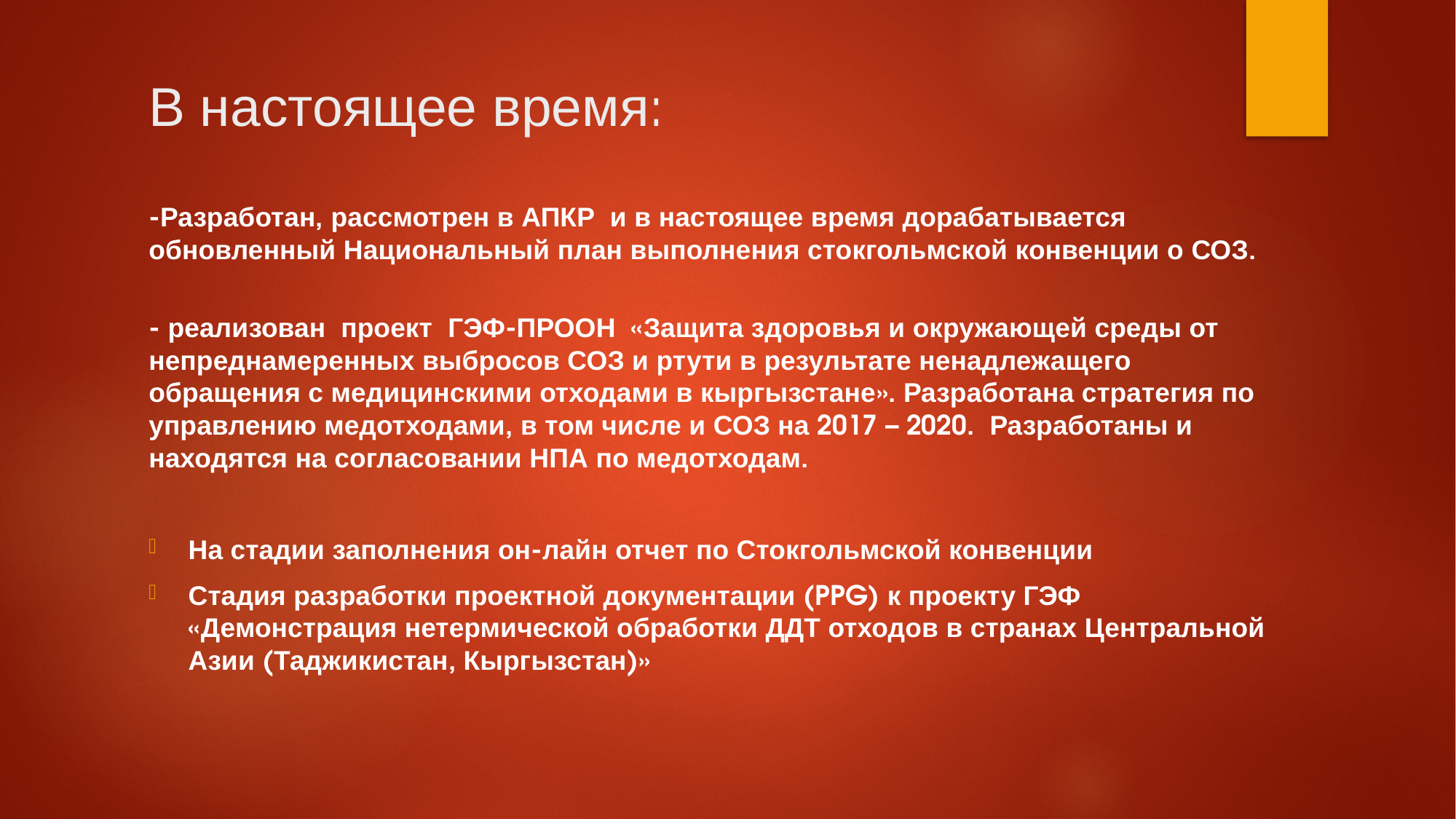

# В настоящее время:
-Разработан, рассмотрен в АПКР  и в настоящее время дорабатывается обновленный Национальный план выполнения стокгольмской конвенции о СОЗ.
- реализован  проект  ГЭФ-ПРООН  «Защита здоровья и окружающей среды от непреднамеренных выбросов СОЗ и ртути в результате ненадлежащего обращения с медицинскими отходами в кыргызстане». Разработана стратегия по управлению медотходами, в том числе и СОЗ на 2017 – 2020.  Разработаны и находятся на согласовании НПА по медотходам.

На стадии заполнения он-лайн отчет по Стокгольмской конвенции
Стадия разработки проектной документации (PPG) к проекту ГЭФ «Демонстрация нетермической обработки ДДТ отходов в странах Центральной Азии (Таджикистан, Кыргызстан)»